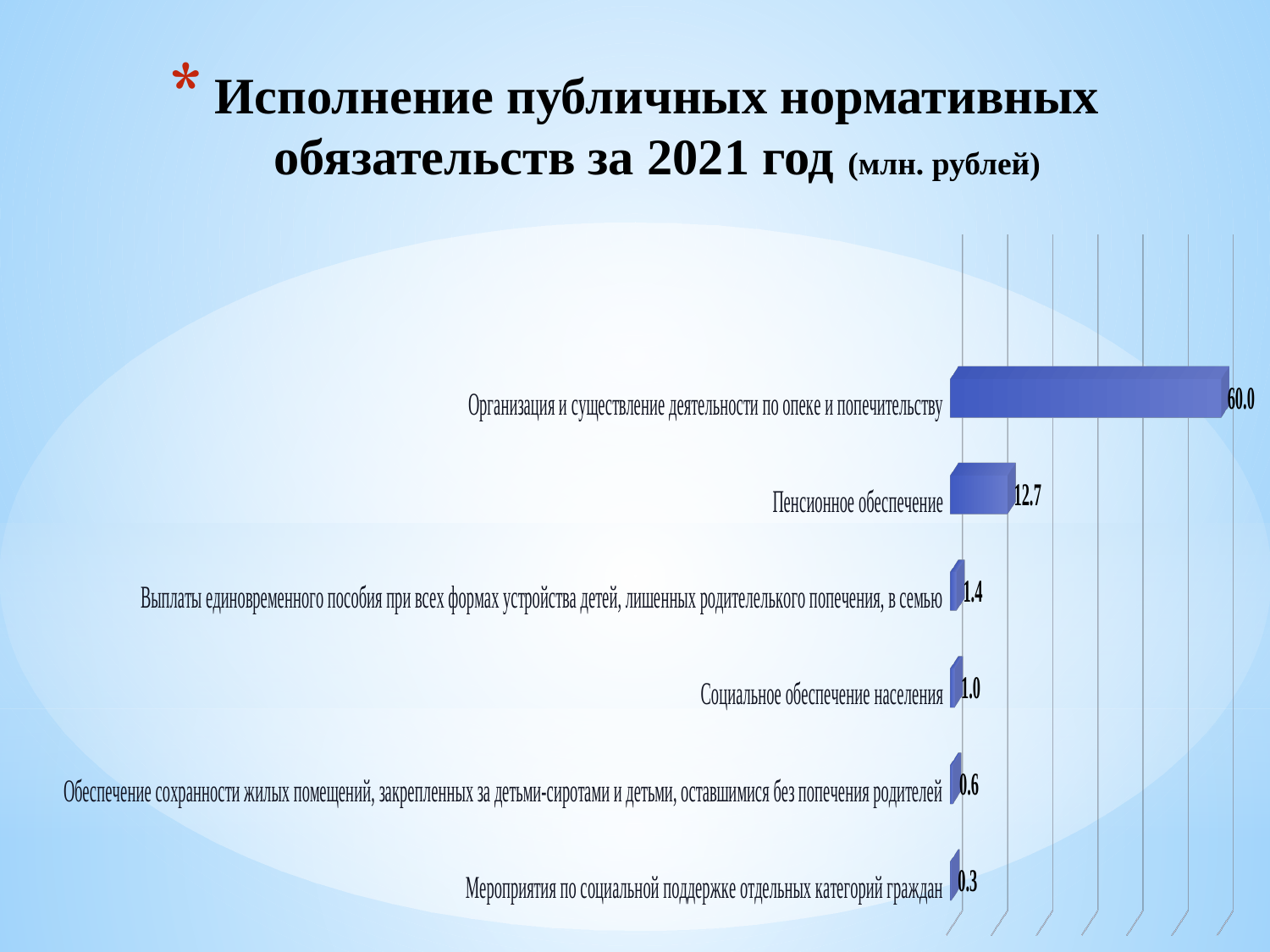

# Исполнение публичных нормативных обязательств за 2021 год (млн. рублей)

[unsupported chart]